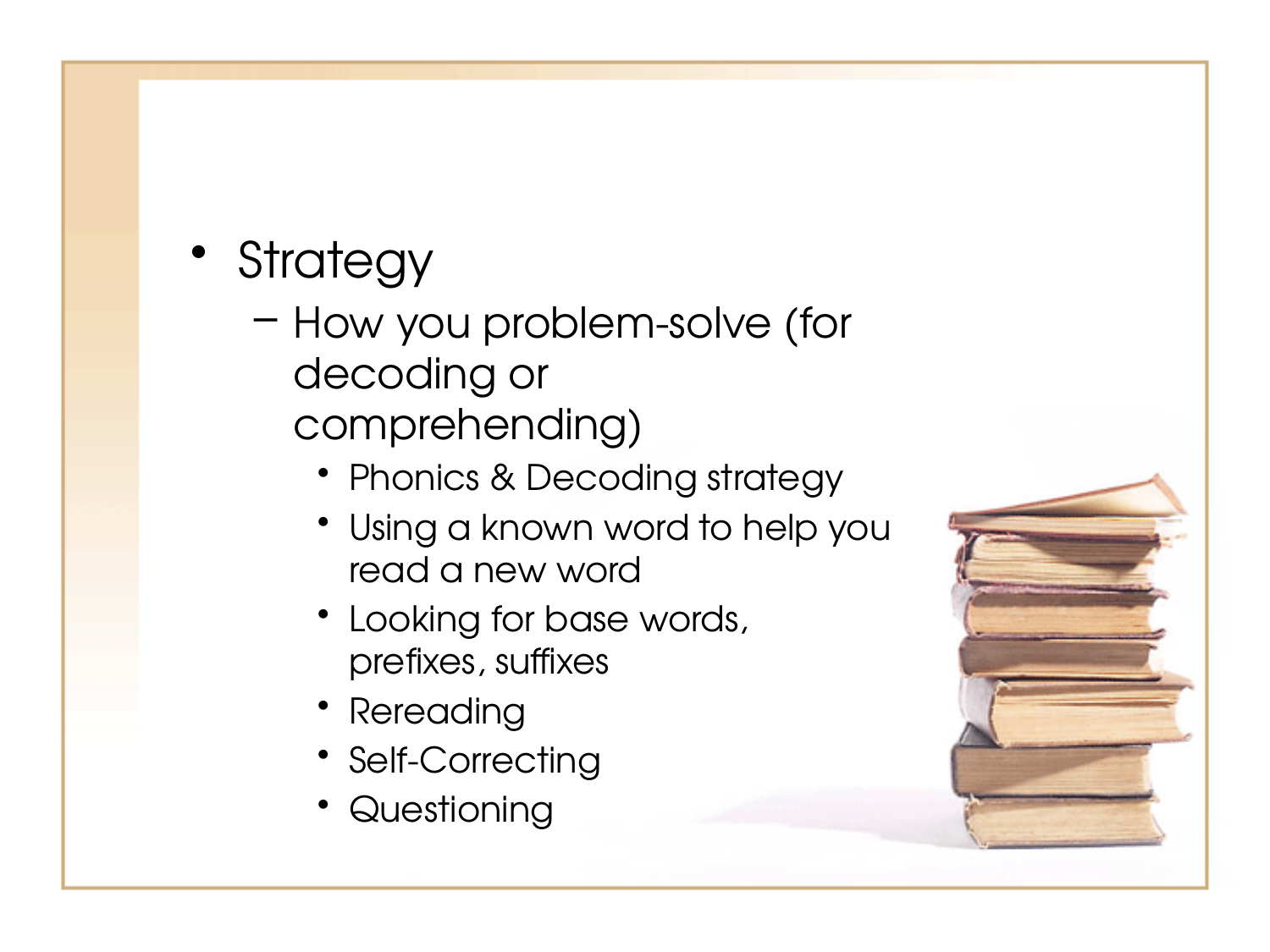

Strategy
How you problem-solve (for decoding or comprehending)
Phonics & Decoding strategy
Using a known word to help you read a new word
Looking for base words, prefixes, suffixes
Rereading
Self-Correcting
Questioning